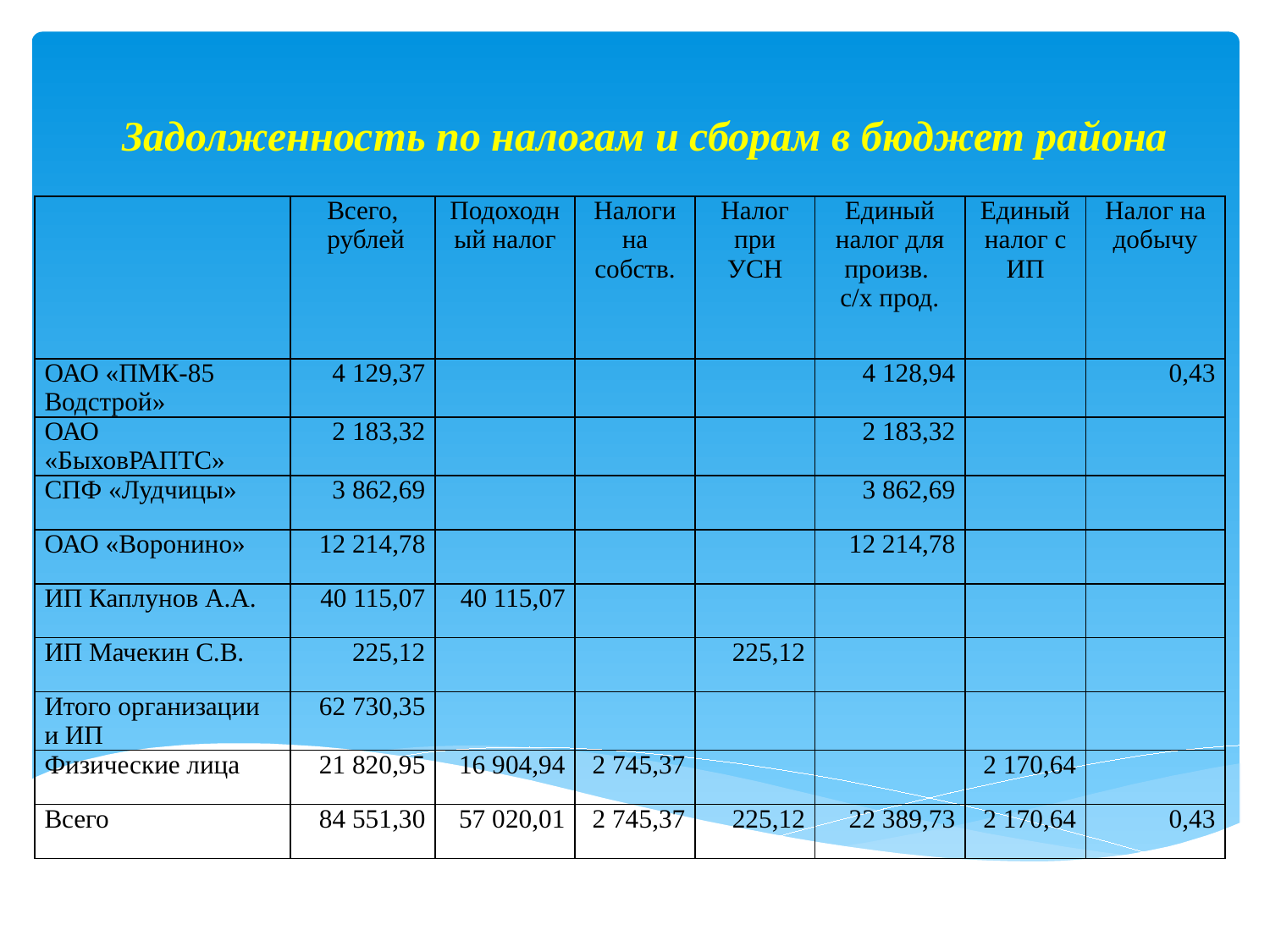

# Задолженность по налогам и сборам в бюджет района
|  | Всего, рублей | Подоходный налог | Налоги на собств. | Налог при УСН | Единый налог для произв. с/х прод. | Единый налог с ИП | Налог на добычу |
| --- | --- | --- | --- | --- | --- | --- | --- |
| ОАО «ПМК-85 Водстрой» | 4 129,37 |  |  |  | 4 128,94 |  | 0,43 |
| ОАО «БыховРАПТС» | 2 183,32 |  |  |  | 2 183,32 |  |  |
| СПФ «Лудчицы» | 3 862,69 |  |  |  | 3 862,69 |  |  |
| ОАО «Воронино» | 12 214,78 |  |  |  | 12 214,78 |  |  |
| ИП Каплунов А.А. | 40 115,07 | 40 115,07 |  |  |  |  |  |
| ИП Мачекин С.В. | 225,12 |  |  | 225,12 |  |  |  |
| Итого организации и ИП | 62 730,35 |  |  |  |  |  |  |
| Физические лица | 21 820,95 | 16 904,94 | 2 745,37 |  |  | 2 170,64 |  |
| Всего | 84 551,30 | 57 020,01 | 2 745,37 | 225,12 | 22 389,73 | 2 170,64 | 0,43 |